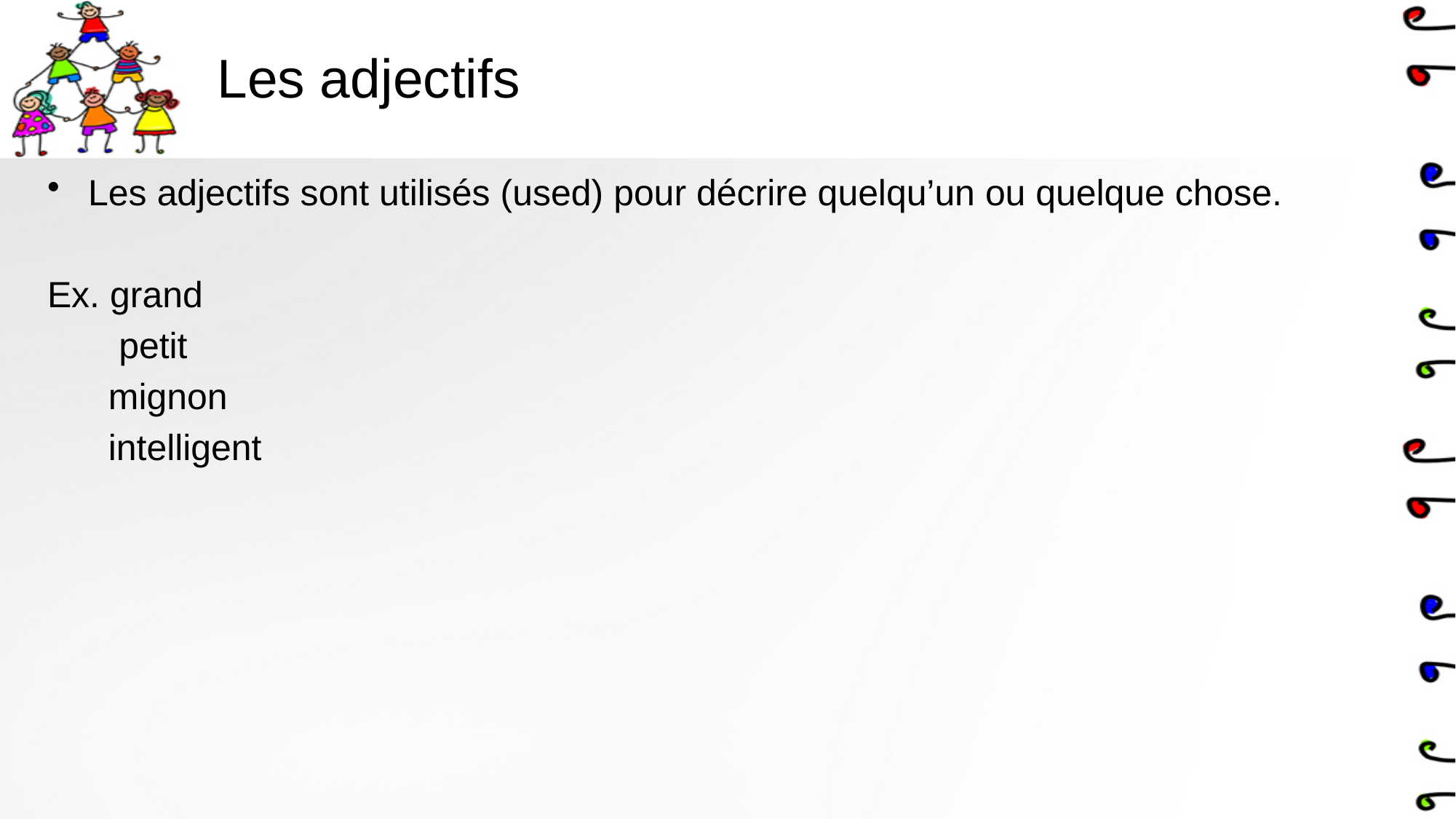

# Les adjectifs
Les adjectifs sont utilisés (used) pour décrire quelqu’un ou quelque chose.

Ex. grand
	   petit
      mignon
      intelligent